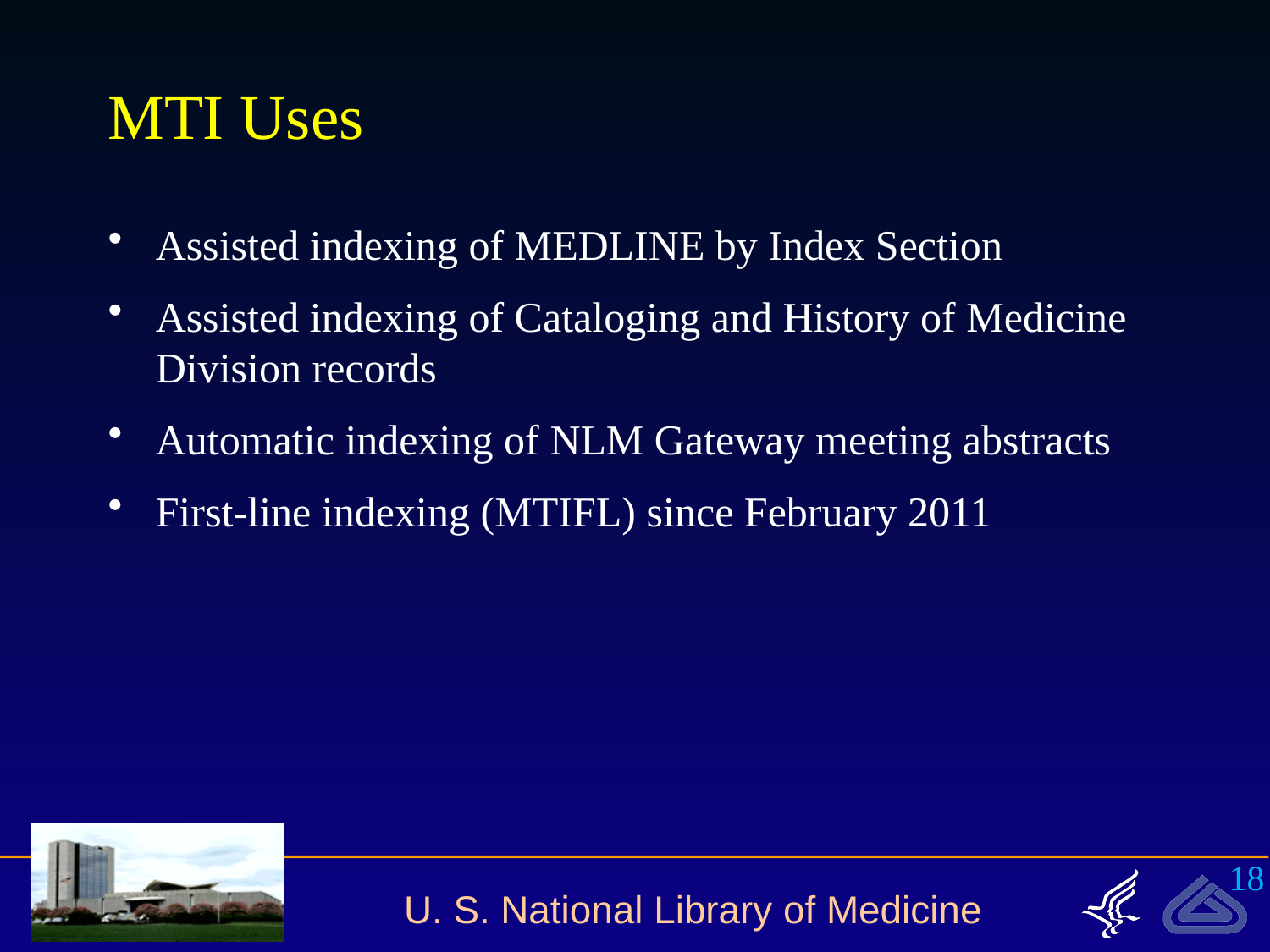

# MTI Uses
Assisted indexing of MEDLINE by Index Section
Assisted indexing of Cataloging and History of Medicine Division records
Automatic indexing of NLM Gateway meeting abstracts
First-line indexing (MTIFL) since February 2011
18